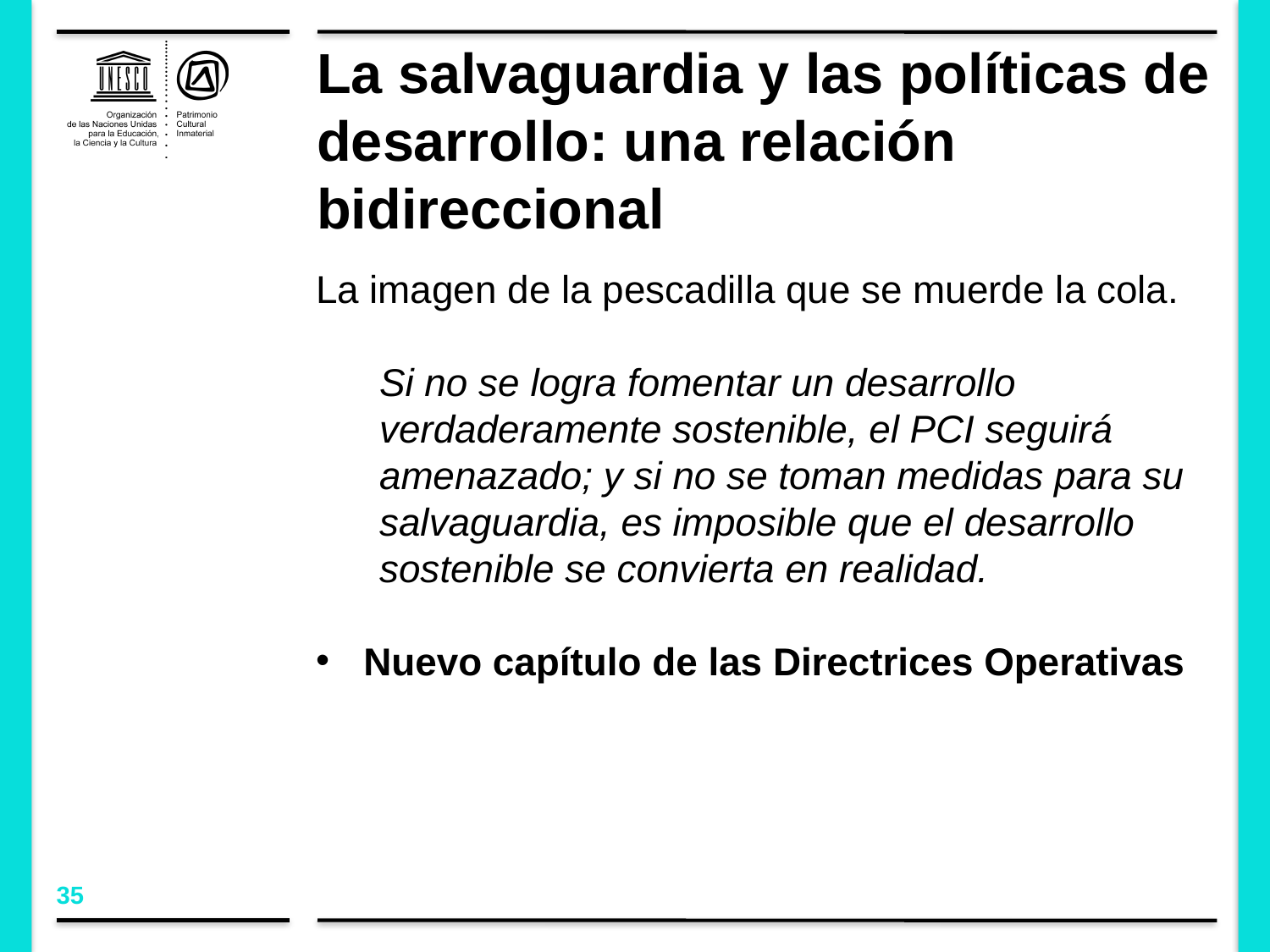

# La salvaguardia y las políticas de desarrollo: una relación bidireccional
La imagen de la pescadilla que se muerde la cola.

Si no se logra fomentar un desarrollo verdaderamente sostenible, el PCI seguirá amenazado; y si no se toman medidas para su salvaguardia, es imposible que el desarrollo sostenible se convierta en realidad.

Nuevo capítulo de las Directrices Operativas